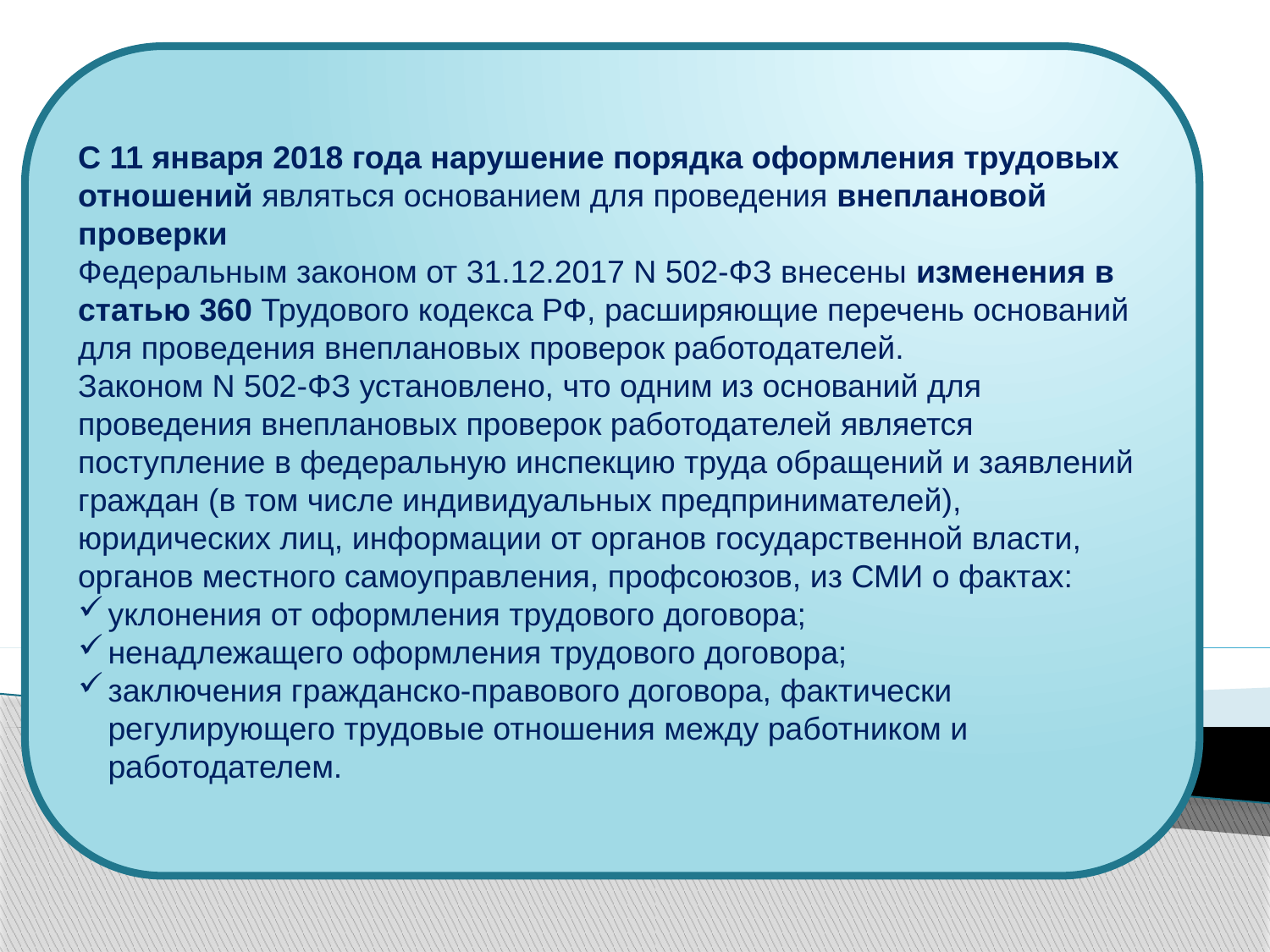

С 11 января 2018 года нарушение порядка оформления трудовых отношений являться основанием для проведения внеплановой проверки
Федеральным законом от 31.12.2017 N 502-ФЗ внесены изменения в статью 360 Трудового кодекса РФ, расширяющие перечень оснований для проведения внеплановых проверок работодателей.
Законом N 502-ФЗ установлено, что одним из оснований для проведения внеплановых проверок работодателей является поступление в федеральную инспекцию труда обращений и заявлений граждан (в том числе индивидуальных предпринимателей), юридических лиц, информации от органов государственной власти, органов местного самоуправления, профсоюзов, из СМИ о фактах:
уклонения от оформления трудового договора;
ненадлежащего оформления трудового договора;
заключения гражданско-правового договора, фактически регулирующего трудовые отношения между работником и работодателем.